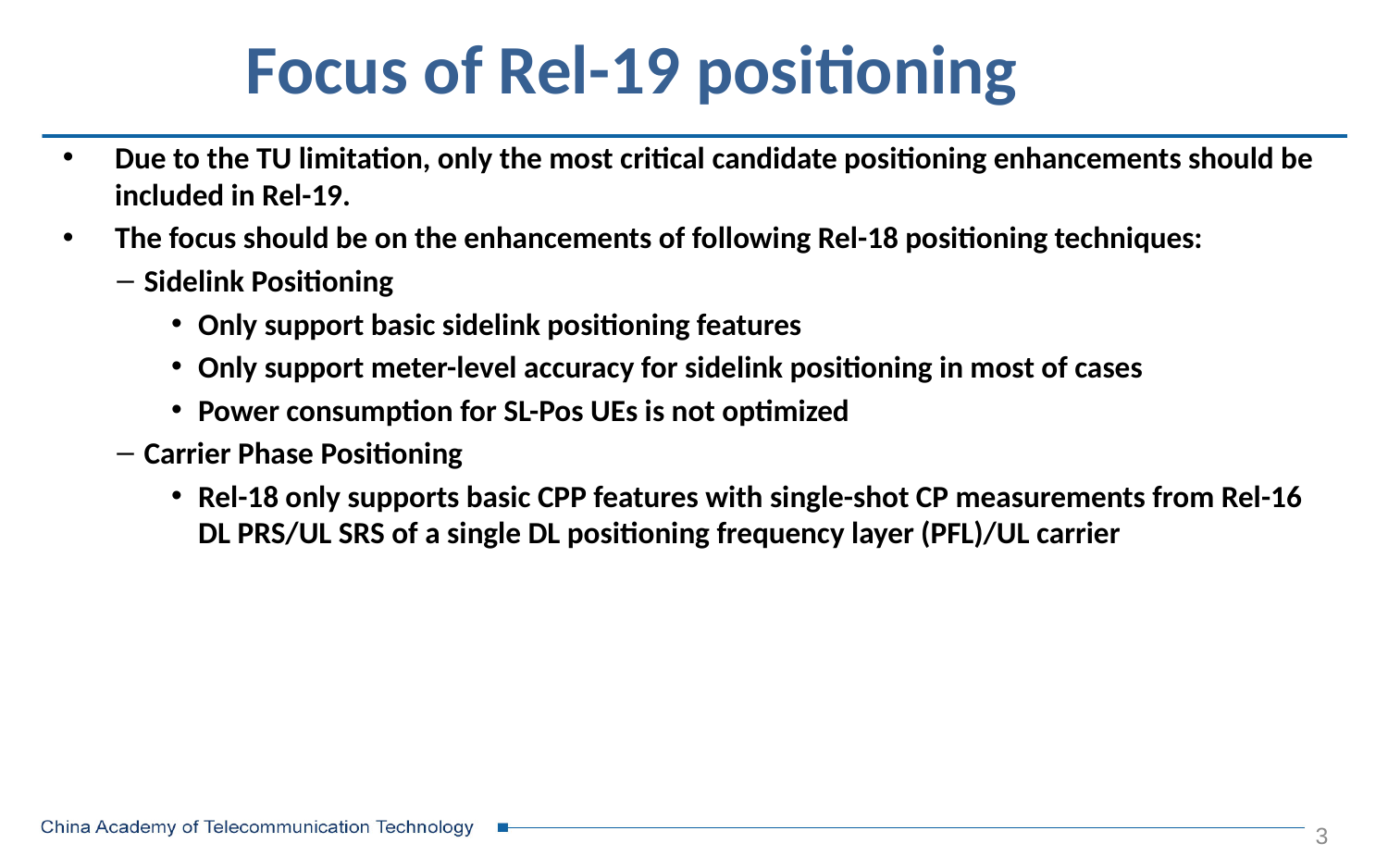

# Focus of Rel-19 positioning
Due to the TU limitation, only the most critical candidate positioning enhancements should be included in Rel-19.
The focus should be on the enhancements of following Rel-18 positioning techniques:
Sidelink Positioning
Only support basic sidelink positioning features
Only support meter-level accuracy for sidelink positioning in most of cases
Power consumption for SL-Pos UEs is not optimized
Carrier Phase Positioning
Rel-18 only supports basic CPP features with single-shot CP measurements from Rel-16 DL PRS/UL SRS of a single DL positioning frequency layer (PFL)/UL carrier

3